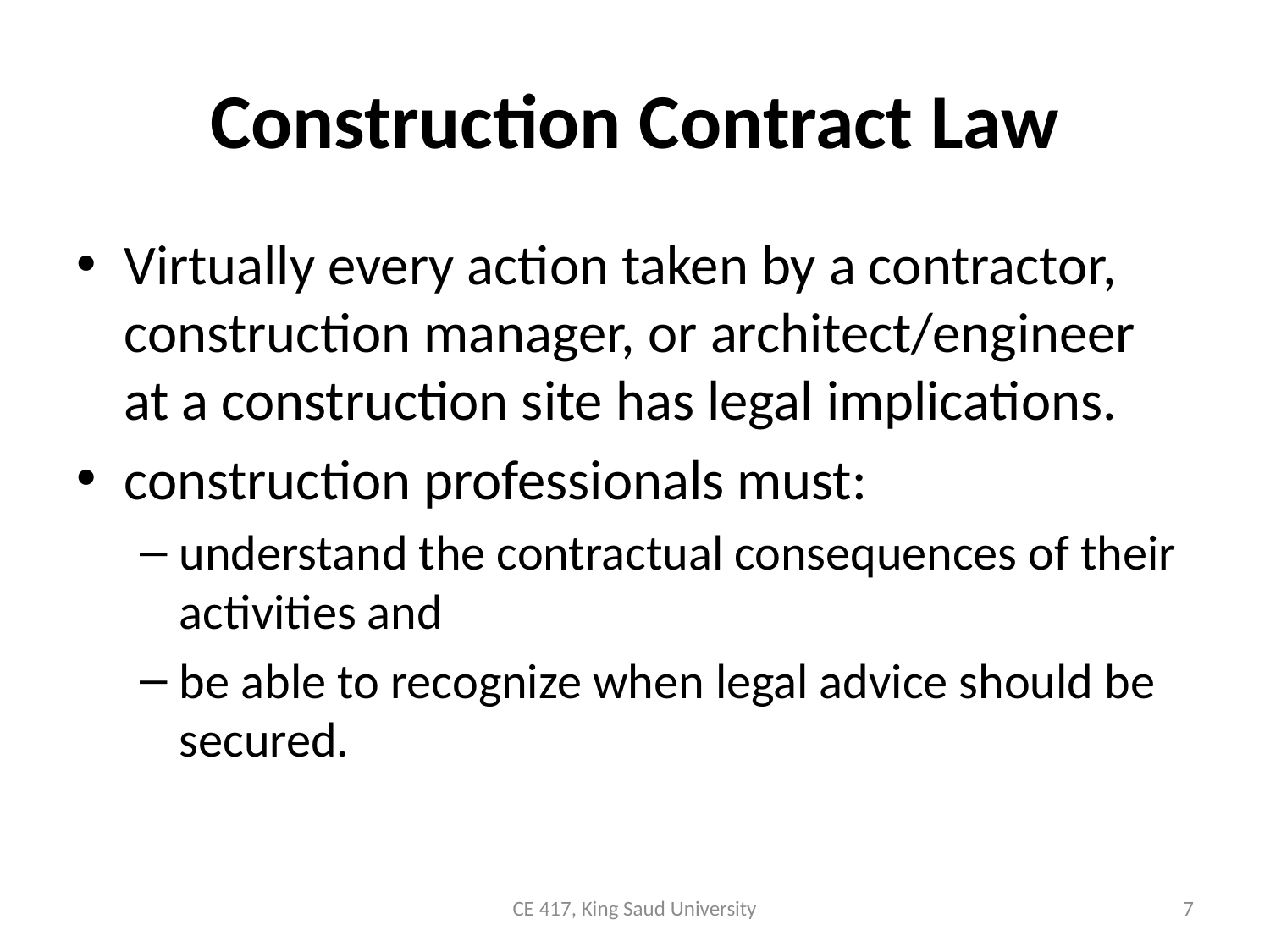

# Construction Contract Law
Virtually every action taken by a contractor, construction manager, or architect/engineer at a construction site has legal implications.
construction professionals must:
understand the contractual consequences of their activities and
be able to recognize when legal advice should be secured.
CE 417, King Saud University
7